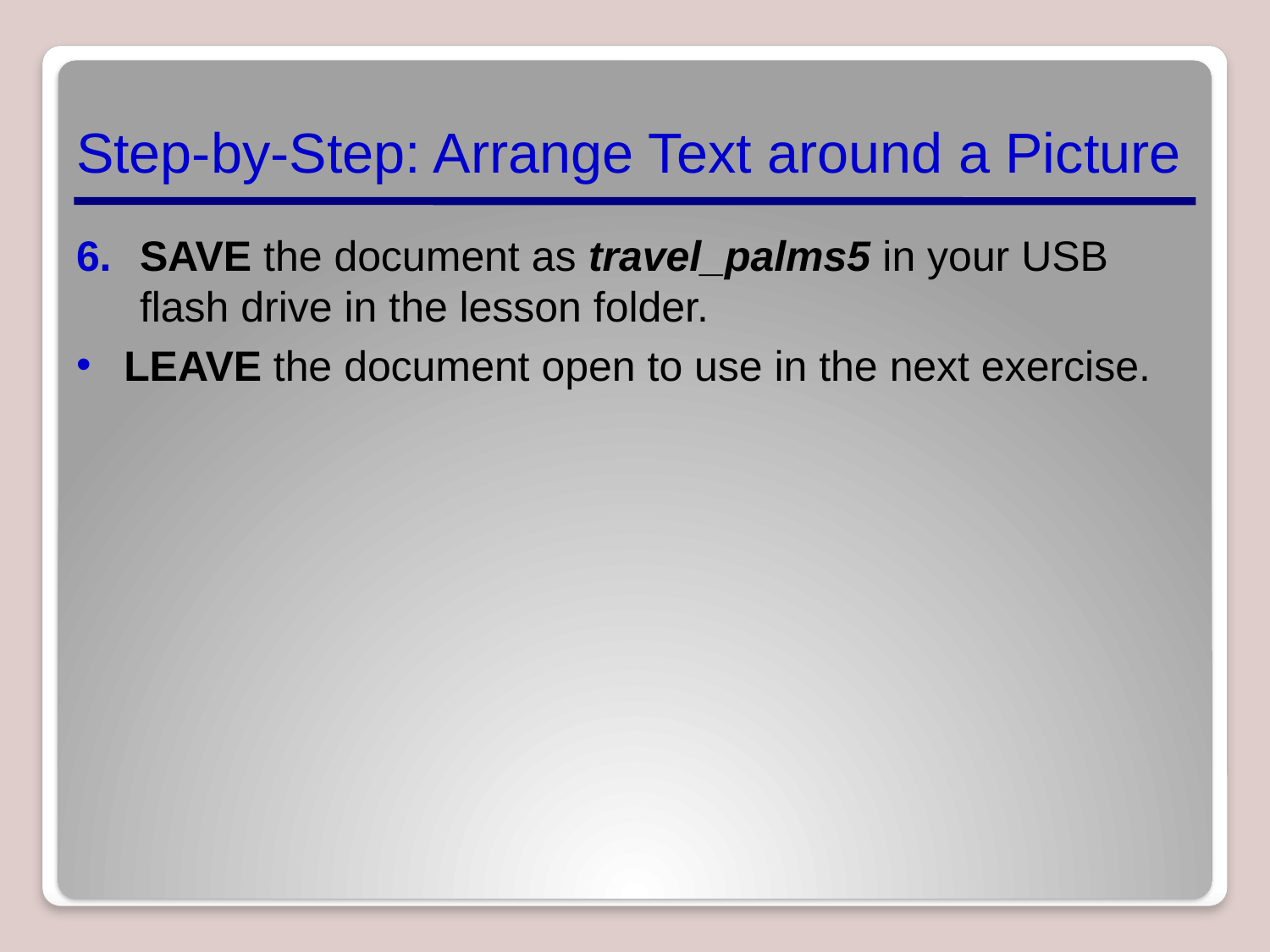

# Step-by-Step: Arrange Text around a Picture
SAVE the document as travel_palms5 in your USB flash drive in the lesson folder.
LEAVE the document open to use in the next exercise.